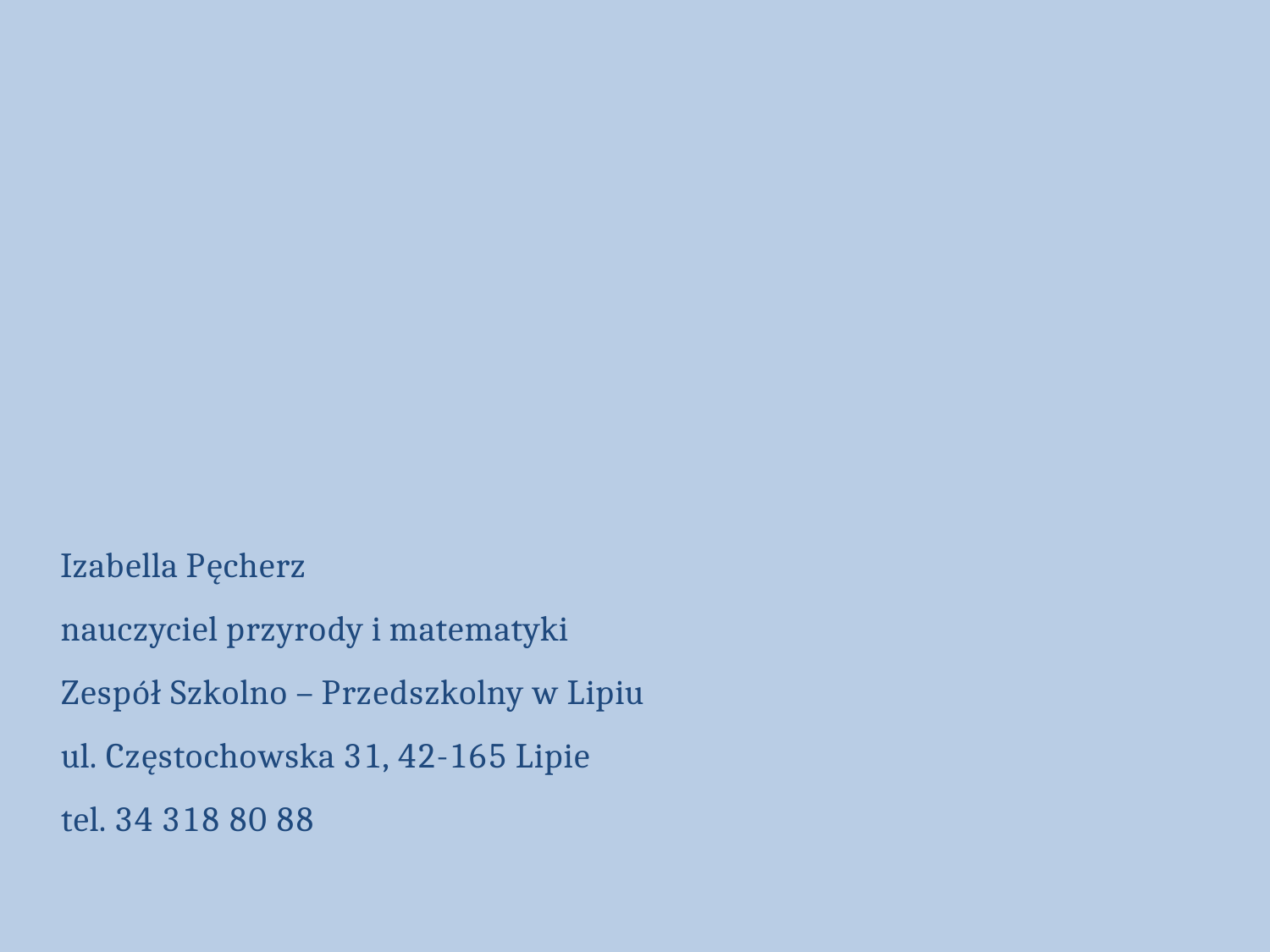

Izabella Pęcherz
nauczyciel przyrody i matematyki
Zespół Szkolno – Przedszkolny w Lipiu
ul. Częstochowska 31, 42-165 Lipie
tel. 34 318 80 88